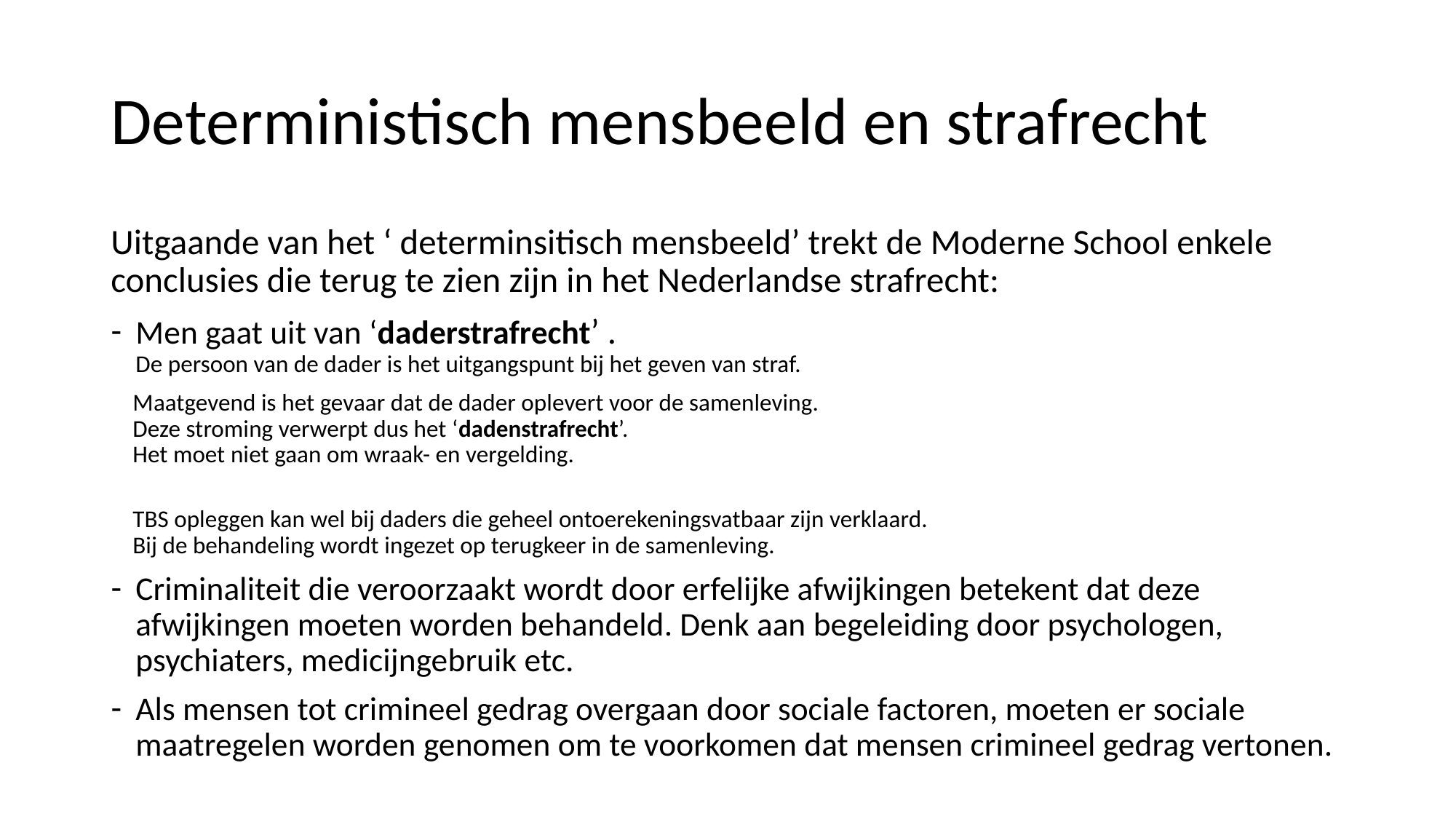

# Deterministisch mensbeeld en strafrecht
Uitgaande van het ‘ determinsitisch mensbeeld’ trekt de Moderne School enkele conclusies die terug te zien zijn in het Nederlandse strafrecht:
Men gaat uit van ‘daderstrafrecht’ .
De persoon van de dader is het uitgangspunt bij het geven van straf.
    Maatgevend is het gevaar dat de dader oplevert voor de samenleving.
    Deze stroming verwerpt dus het ‘dadenstrafrecht’.
    Het moet niet gaan om wraak- en vergelding.
    TBS opleggen kan wel bij daders die geheel ontoerekeningsvatbaar zijn verklaard.
    Bij de behandeling wordt ingezet op terugkeer in de samenleving.
Criminaliteit die veroorzaakt wordt door erfelijke afwijkingen betekent dat deze afwijkingen moeten worden behandeld. Denk aan begeleiding door psychologen, psychiaters, medicijngebruik etc.
Als mensen tot crimineel gedrag overgaan door sociale factoren, moeten er sociale maatregelen worden genomen om te voorkomen dat mensen crimineel gedrag vertonen.